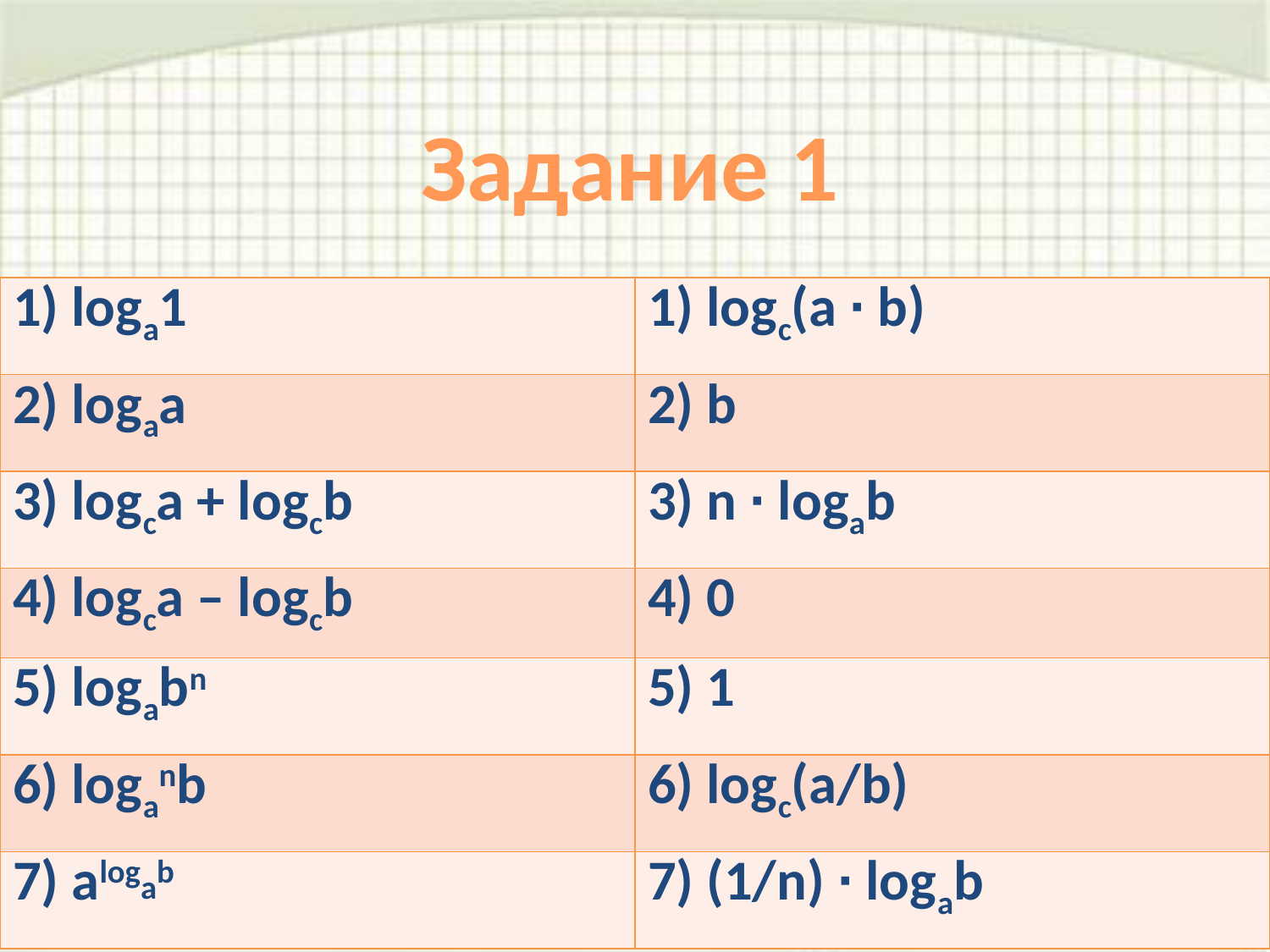

Задание 1
| 1) loga1 | 1) logс(a ∙ b) |
| --- | --- |
| 2) logaa | 2) b |
| 3) logca + logcb | 3) n ∙ logab |
| 4) logca – logcb | 4) 0 |
| 5) logabn | 5) 1 |
| 6) loganb | 6) logc(a/b) |
| 7) alogab | 7) (1/n) ∙ logab |